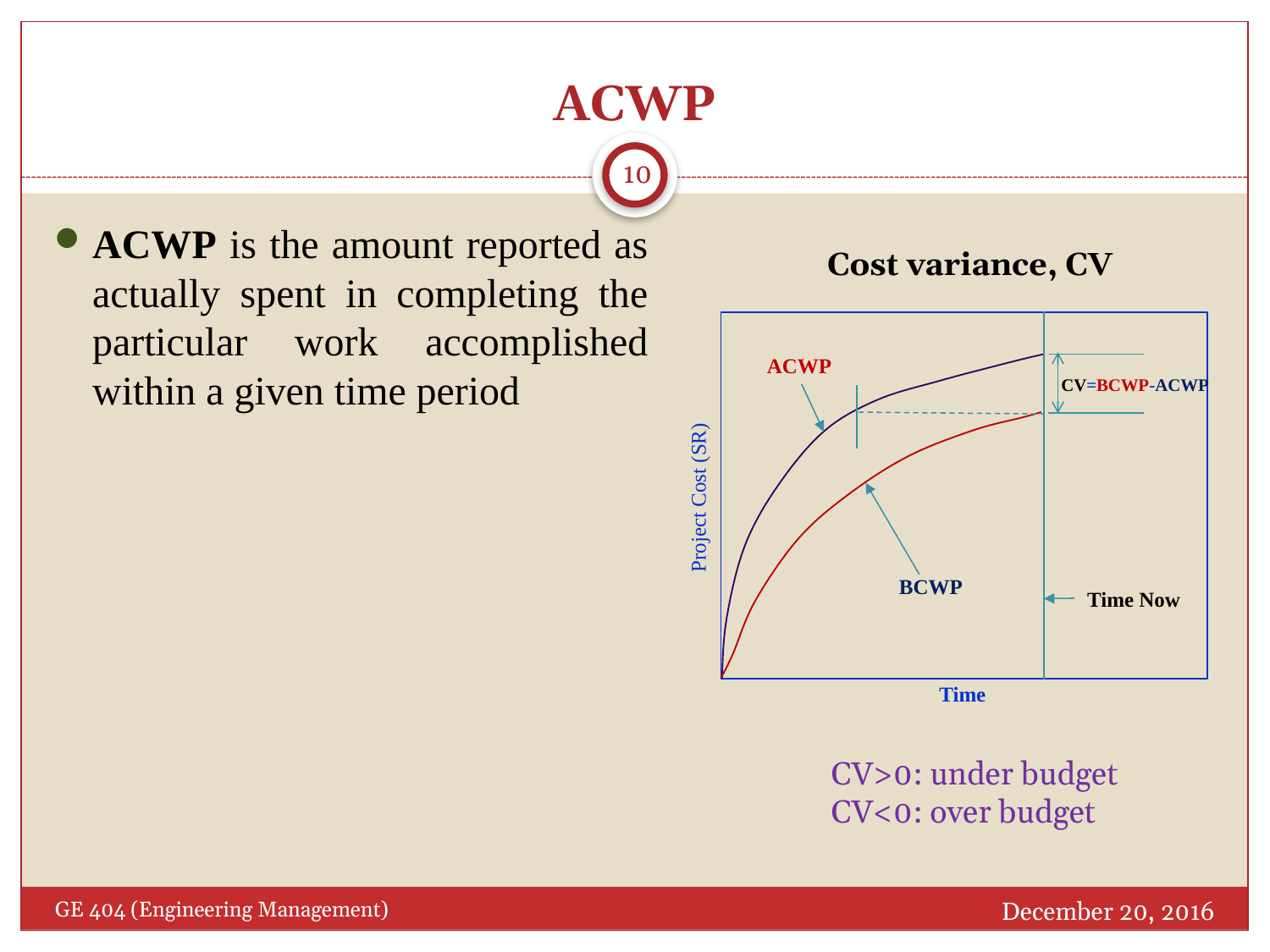

# ACWP
10
ACWP is the amount reported as actually spent in completing the particular work accomplished within a given time period
Cost variance, CV

ACWP

CV=BCWP-ACWP
Project Cost (SR)

BCWP
Time Now
Time
CV>0: under budget
CV<0: over budget
December 20, 2016
GE 404 (Engineering Management)